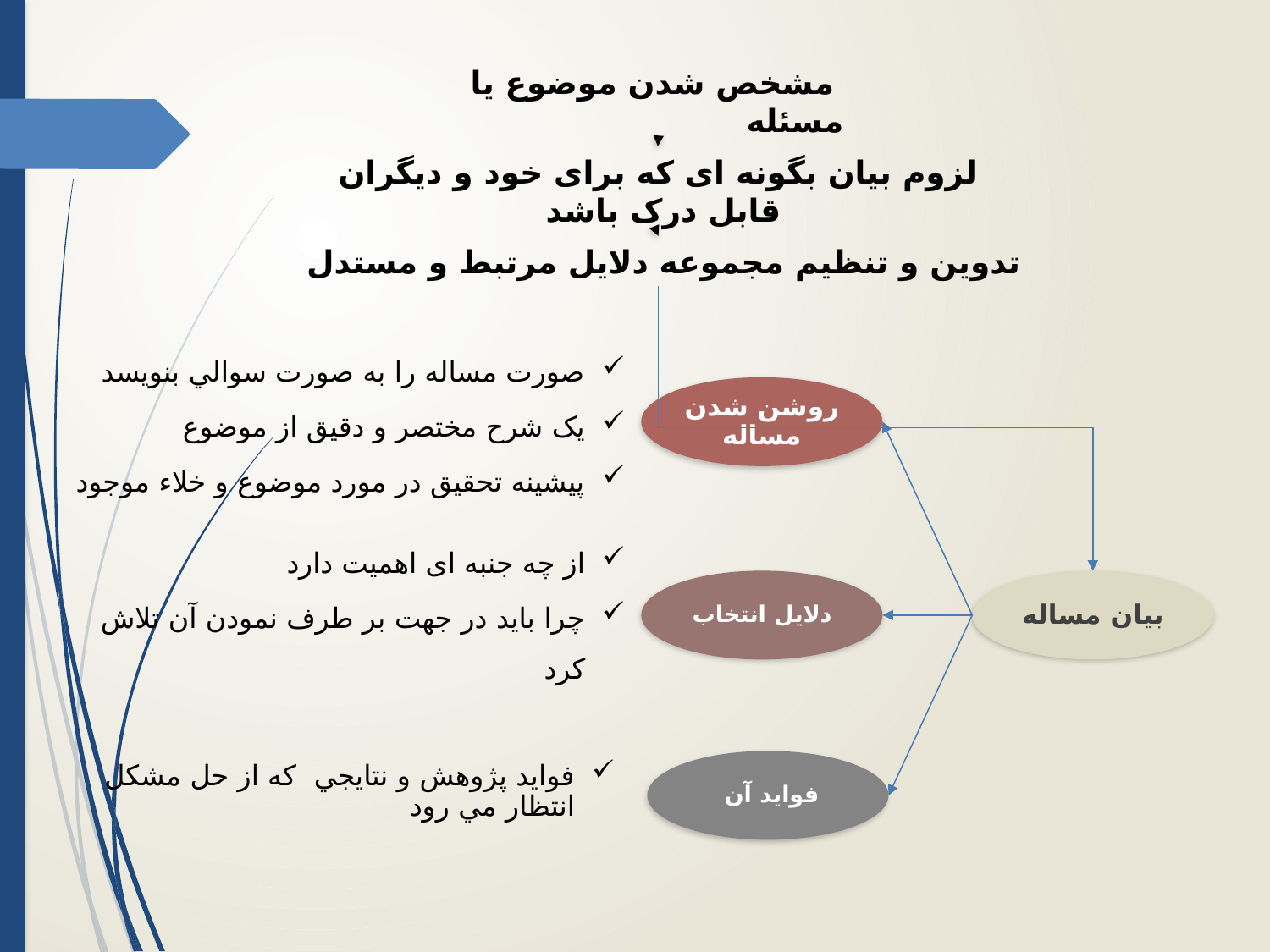

مشخص شدن موضوع یا مسئله
لزوم بیان بگونه ای که برای خود و دیگران قابل درک باشد
تدوین و تنظیم مجموعه دلایل مرتبط و مستدل
صورت مساله را به صورت سوالي بنويسد
یک شرح مختصر و دقیق از موضوع
پیشینه تحقیق در مورد موضوع و خلاء موجود

روشن شدن مساله
از چه جنبه ای اهمیت دارد
چرا باید در جهت بر طرف نمودن آن تلاش کرد

دلایل انتخاب

بیان مساله
فوايد پژوهش و نتايجي  که از حل مشكل انتظار مي رود

فواید آن